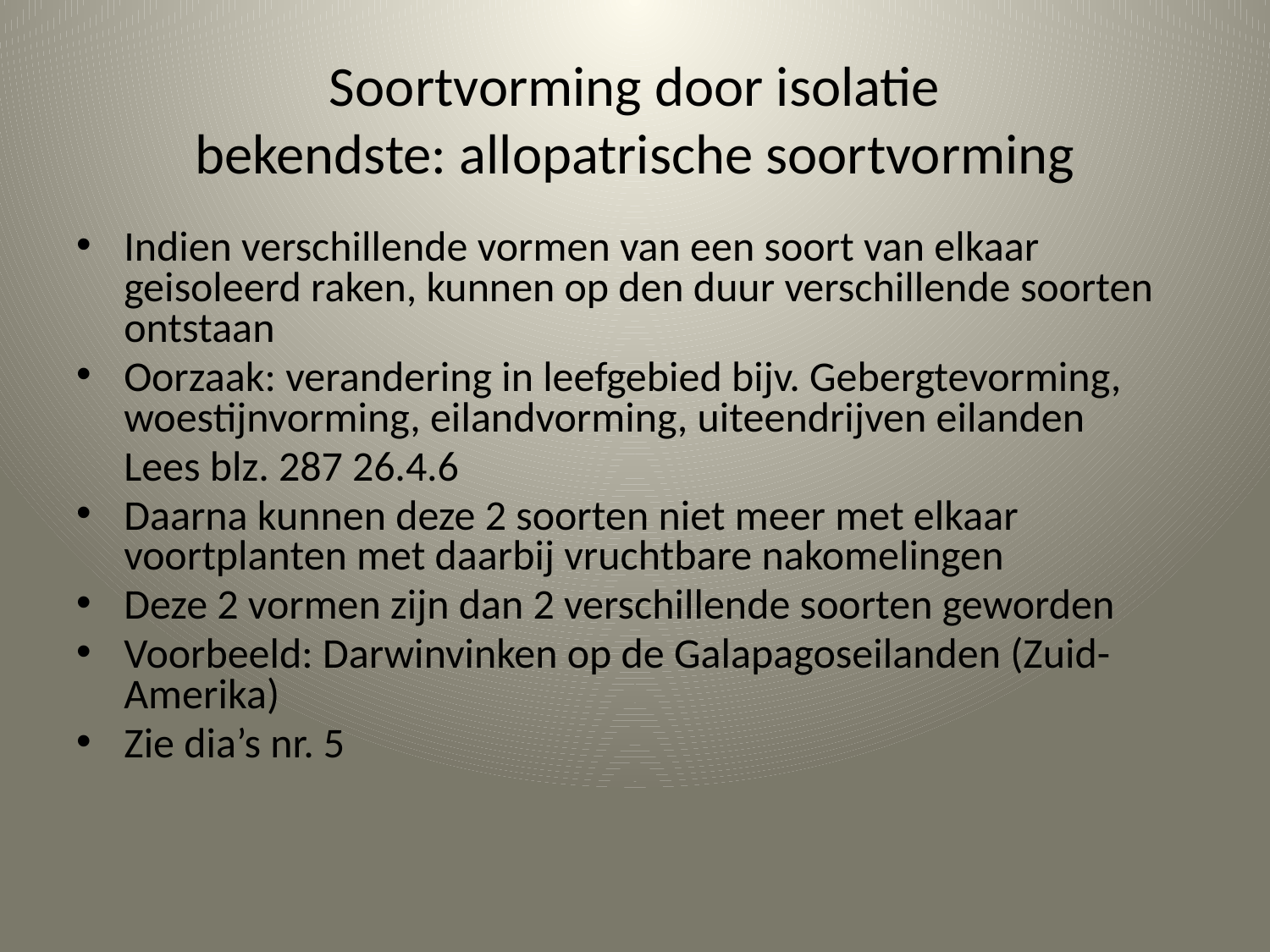

# Soortvorming door isolatie bekendste: allopatrische soortvorming
Indien verschillende vormen van een soort van elkaar geisoleerd raken, kunnen op den duur verschillende soorten ontstaan
Oorzaak: verandering in leefgebied bijv. Gebergtevorming, woestijnvorming, eilandvorming, uiteendrijven eilanden
	Lees blz. 287 26.4.6
Daarna kunnen deze 2 soorten niet meer met elkaar voortplanten met daarbij vruchtbare nakomelingen
Deze 2 vormen zijn dan 2 verschillende soorten geworden
Voorbeeld: Darwinvinken op de Galapagoseilanden (Zuid-Amerika)
Zie dia’s nr. 5